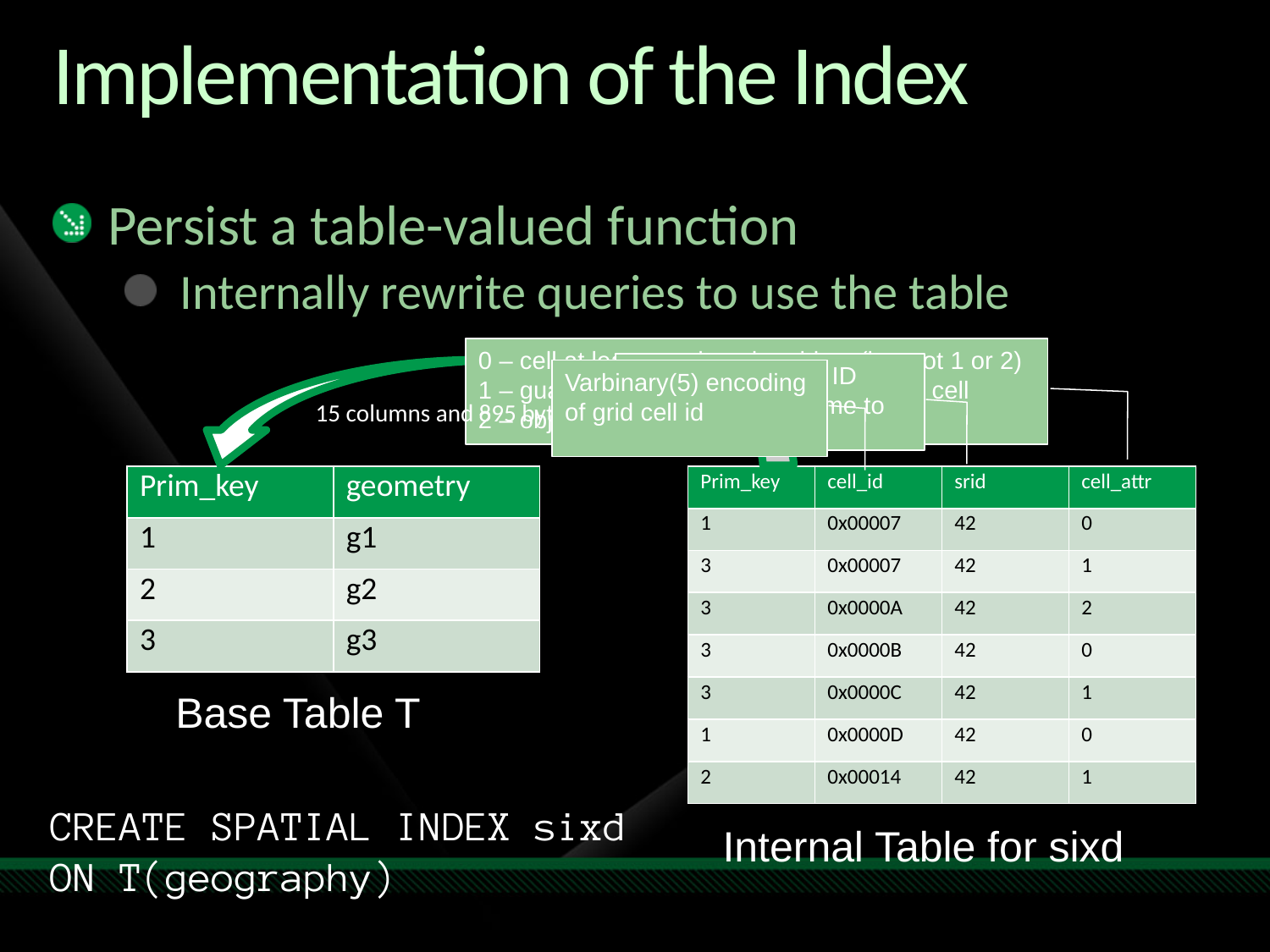

# Implementation of the Index
Persist a table-valued function
Internally rewrite queries to use the table
0 – cell at least touches the object (but not 1 or 2)
1 – guarantee that object partially covers cell
2 – object covers cell
Spatial Reference ID
Have to be the same to produce match

Varbinary(5) encoding of grid cell id
15 columns and 895 byte limitation
| Prim\_key | geometry |
| --- | --- |
| 1 | g1 |
| 2 | g2 |
| 3 | g3 |
| Prim\_key | cell\_id | srid | cell\_attr |
| --- | --- | --- | --- |
| 1 | 0x00007 | 42 | 0 |
| 3 | 0x00007 | 42 | 1 |
| 3 | 0x0000A | 42 | 2 |
| 3 | 0x0000B | 42 | 0 |
| 3 | 0x0000C | 42 | 1 |
| 1 | 0x0000D | 42 | 0 |
| 2 | 0x00014 | 42 | 1 |
Base Table T
CREATE SPATIAL INDEX sixd
ON T(geography)
Internal Table for sixd